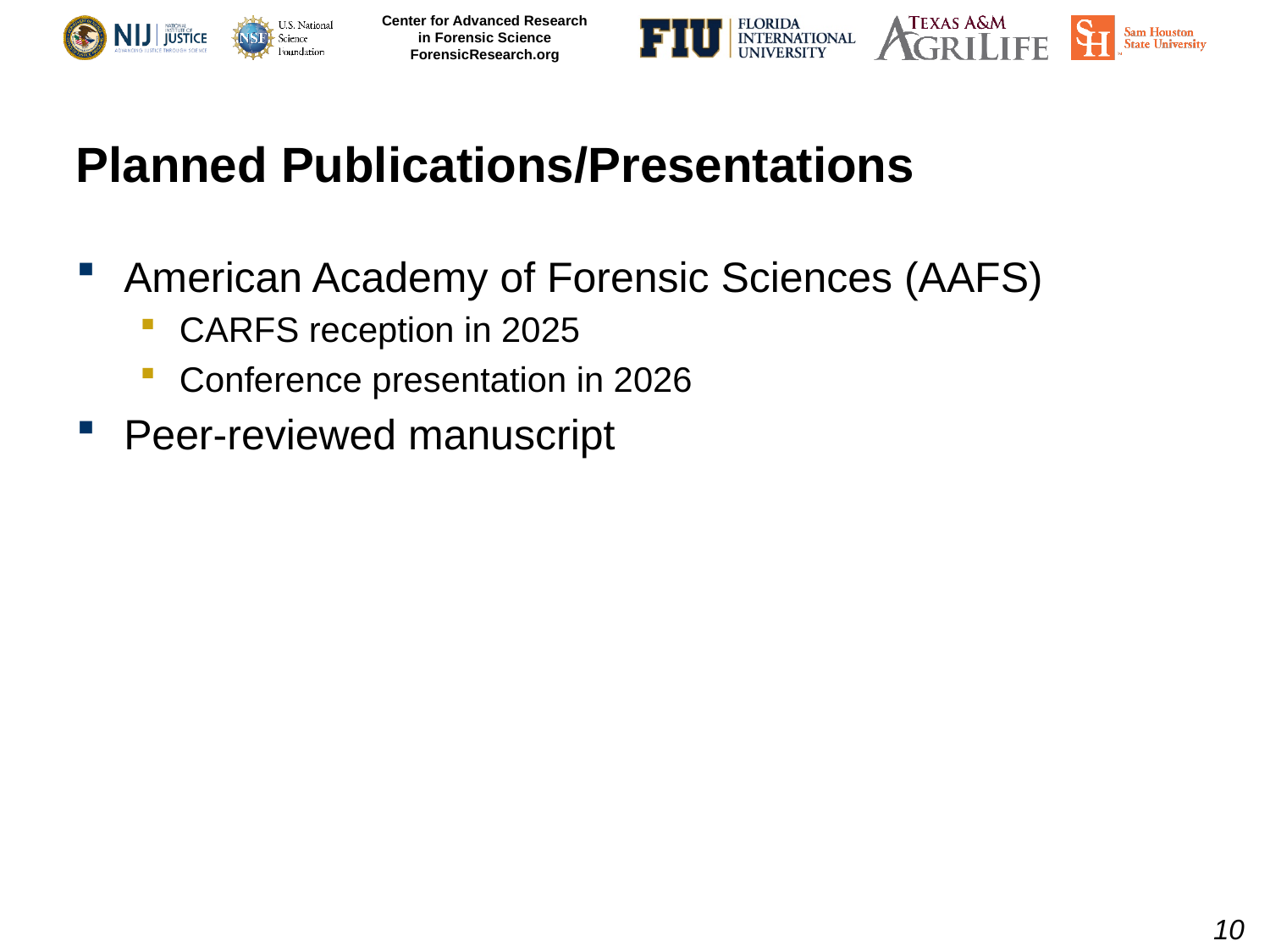

# Planned Publications/Presentations
American Academy of Forensic Sciences (AAFS)
CARFS reception in 2025
Conference presentation in 2026
Peer-reviewed manuscript